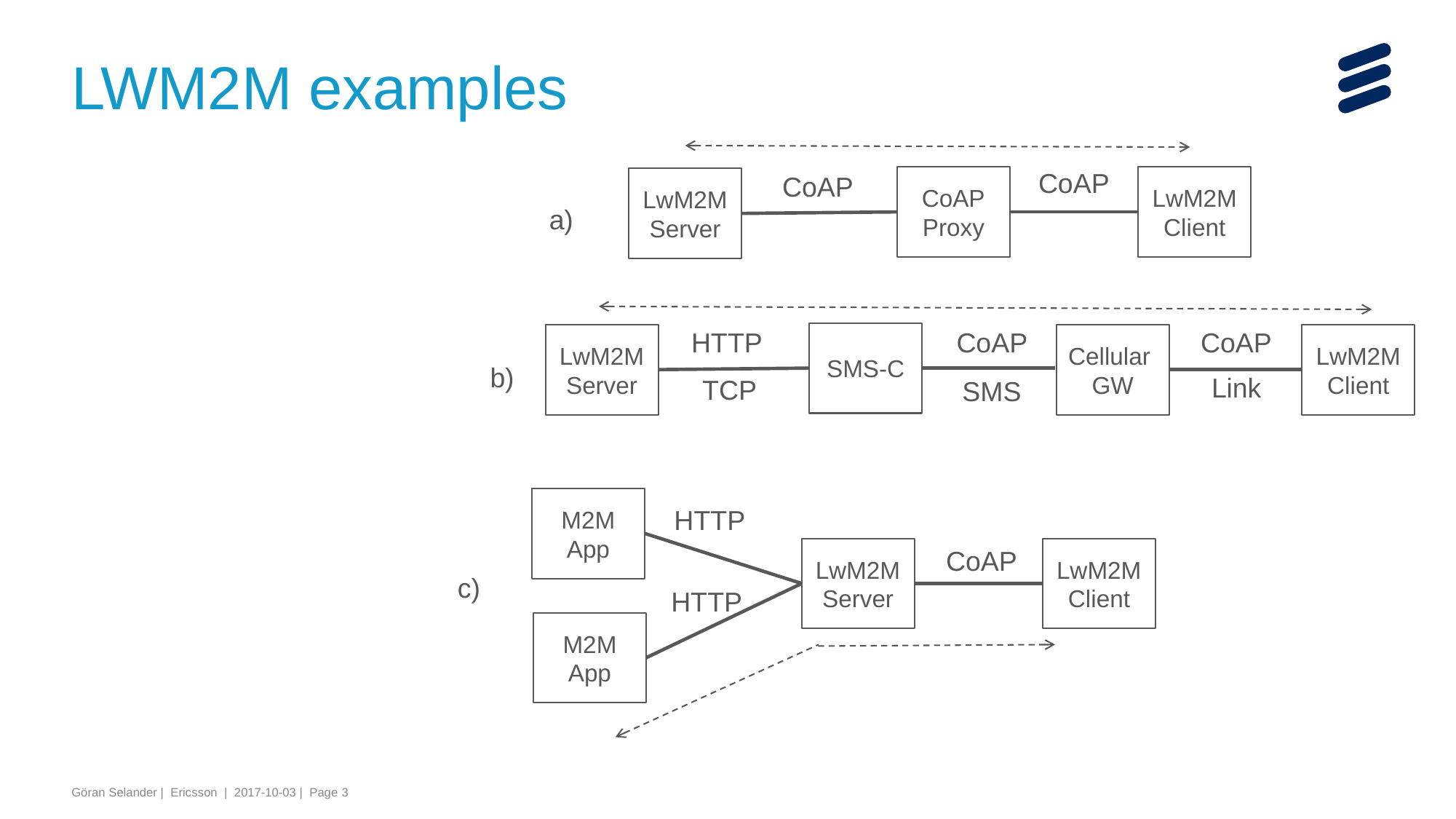

# LWM2M examples
CoAP
CoAP

CoAP
Proxy

LwM2M Client

LwM2M Server

a)
HTTP
CoAP
CoAP

SMS-C

LwM2M Server

Cellular
GW

LwM2M Client

b)
Link
TCP
SMS

M2M App

HTTP
CoAP

LwM2M Server

LwM2M Client

c)
HTTP

M2M App